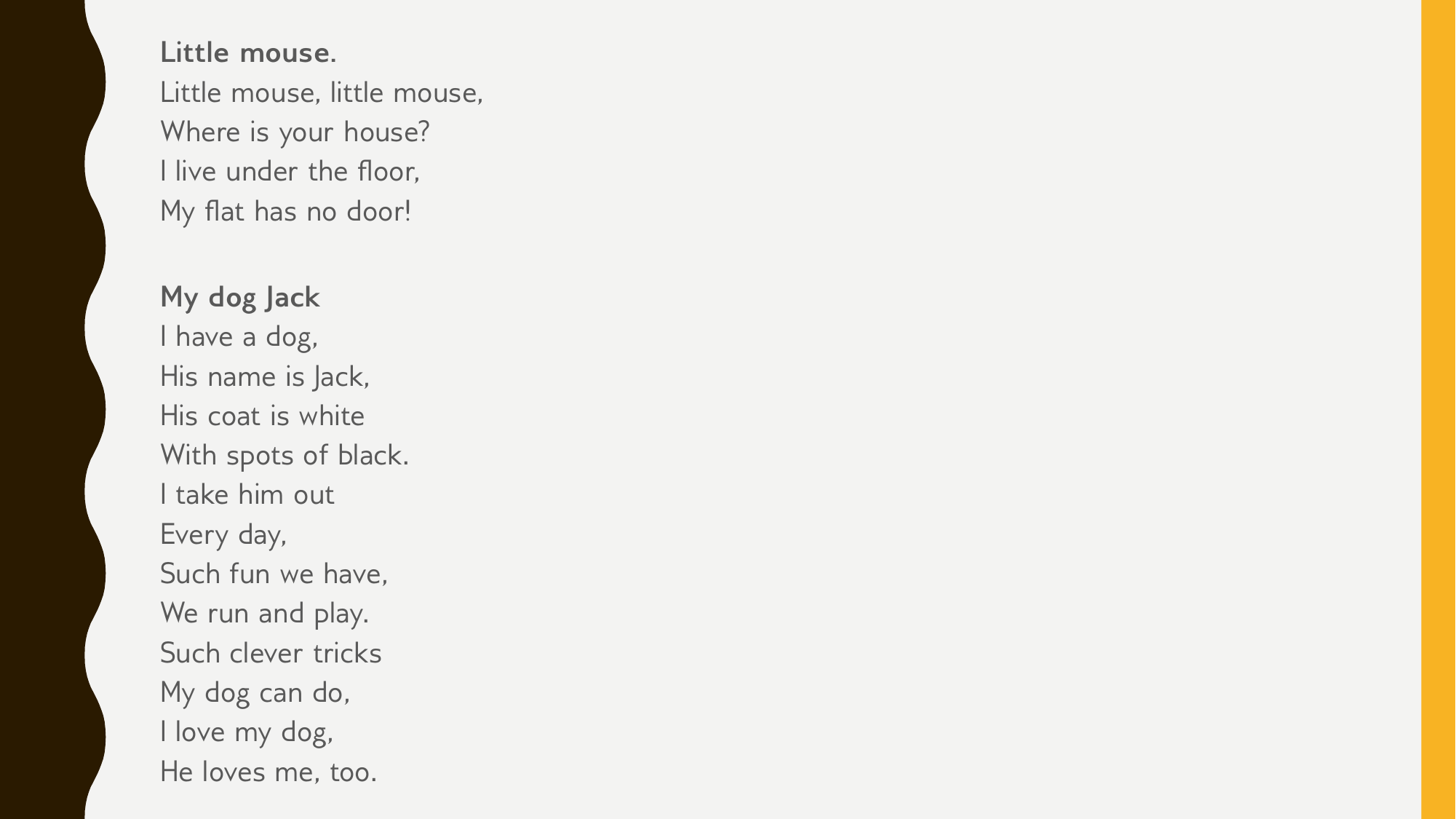

Little mouse.
Little mouse, little mouse,
Where is your house?
I live under the floor,
My flat has no door!
My dog Jack
I have a dog,
His name is Jack,
His coat is white
With spots of black.
I take him out
Every day,
Such fun we have,
We run and play.
Such clever tricks
My dog can do,
I love my dog,
He loves me, too.